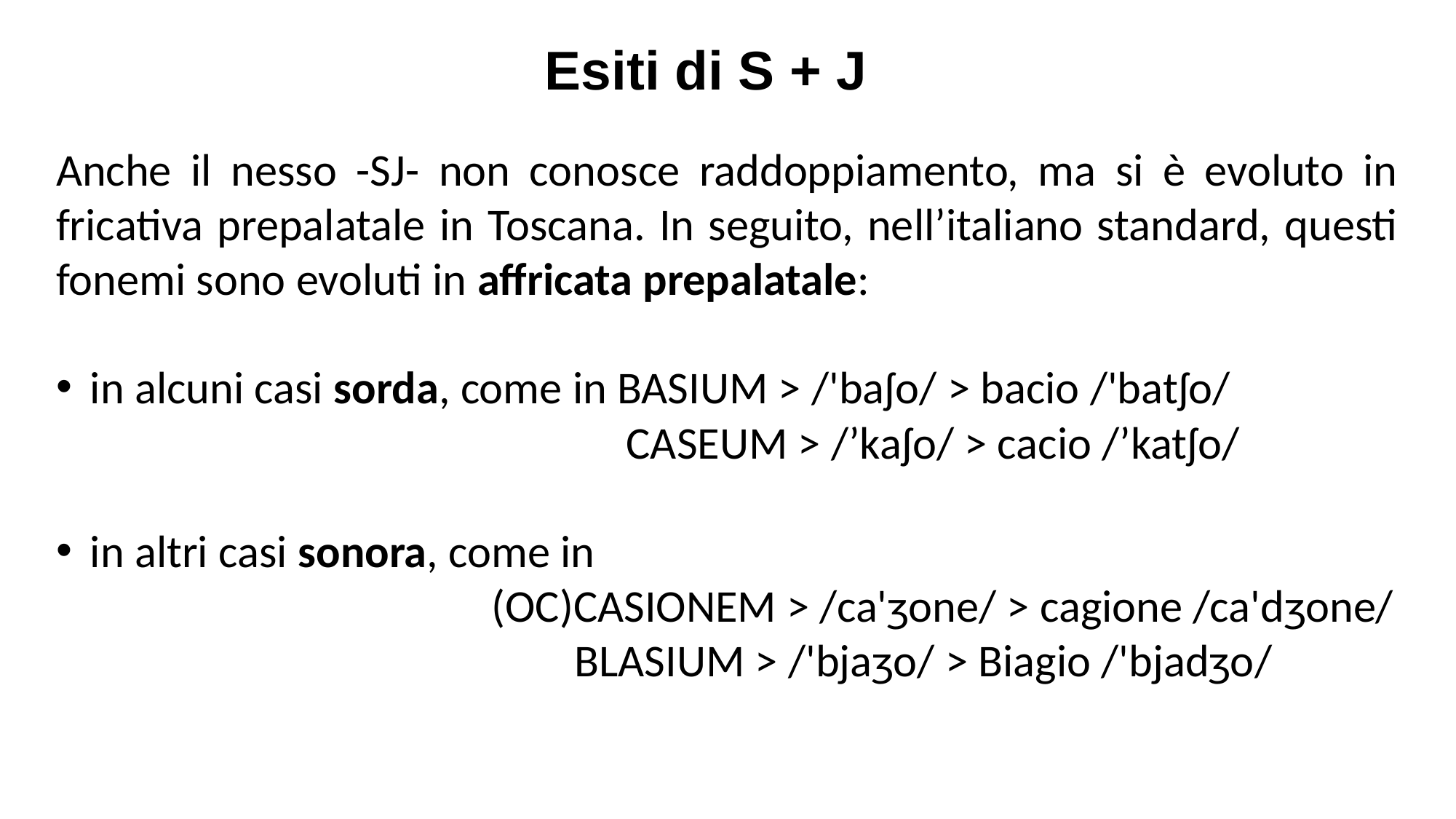

Esiti di S + J
Anche il nesso -SJ- non conosce raddoppiamento, ma si è evoluto in fricativa prepalatale in Toscana. In seguito, nell’italiano standard, questi fonemi sono evoluti in affricata prepalatale:

in alcuni casi sorda, come in BASIUM > /'baʃo/ > bacio /'batʃo/
                                                       CASEUM > /’kaʃo/ > cacio /’katʃo/

in altri casi sonora, come in
                                          (OC)CASIONEM > /ca'ʒone/ > cagione /ca'dʒone/
                                                  BLASIUM > /'bjaʒo/ > Biagio /'bjadʒo/